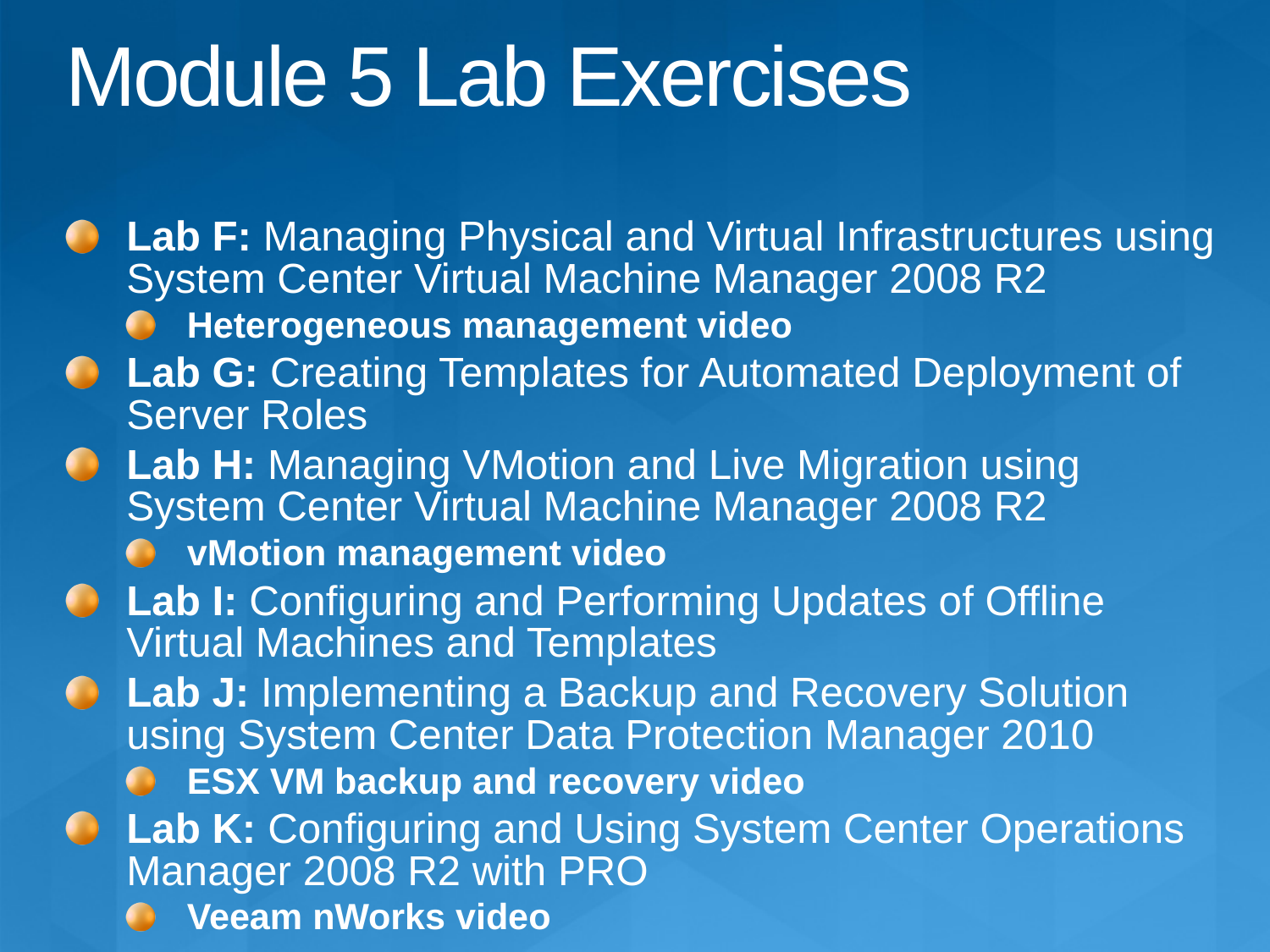

Module 5 Lab Exercises

Lab F: Managing Physical and Virtual Infrastructures using System Center Virtual Machine Manager 2008 R2
Heterogeneous management video
Lab G: Creating Templates for Automated Deployment of Server Roles
Lab H: Managing VMotion and Live Migration using System Center Virtual Machine Manager 2008 R2
vMotion management video
Lab I: Configuring and Performing Updates of Offline Virtual Machines and Templates
Lab J: Implementing a Backup and Recovery Solution using System Center Data Protection Manager 2010
ESX VM backup and recovery video
Lab K: Configuring and Using System Center Operations Manager 2008 R2 with PRO
Veeam nWorks video